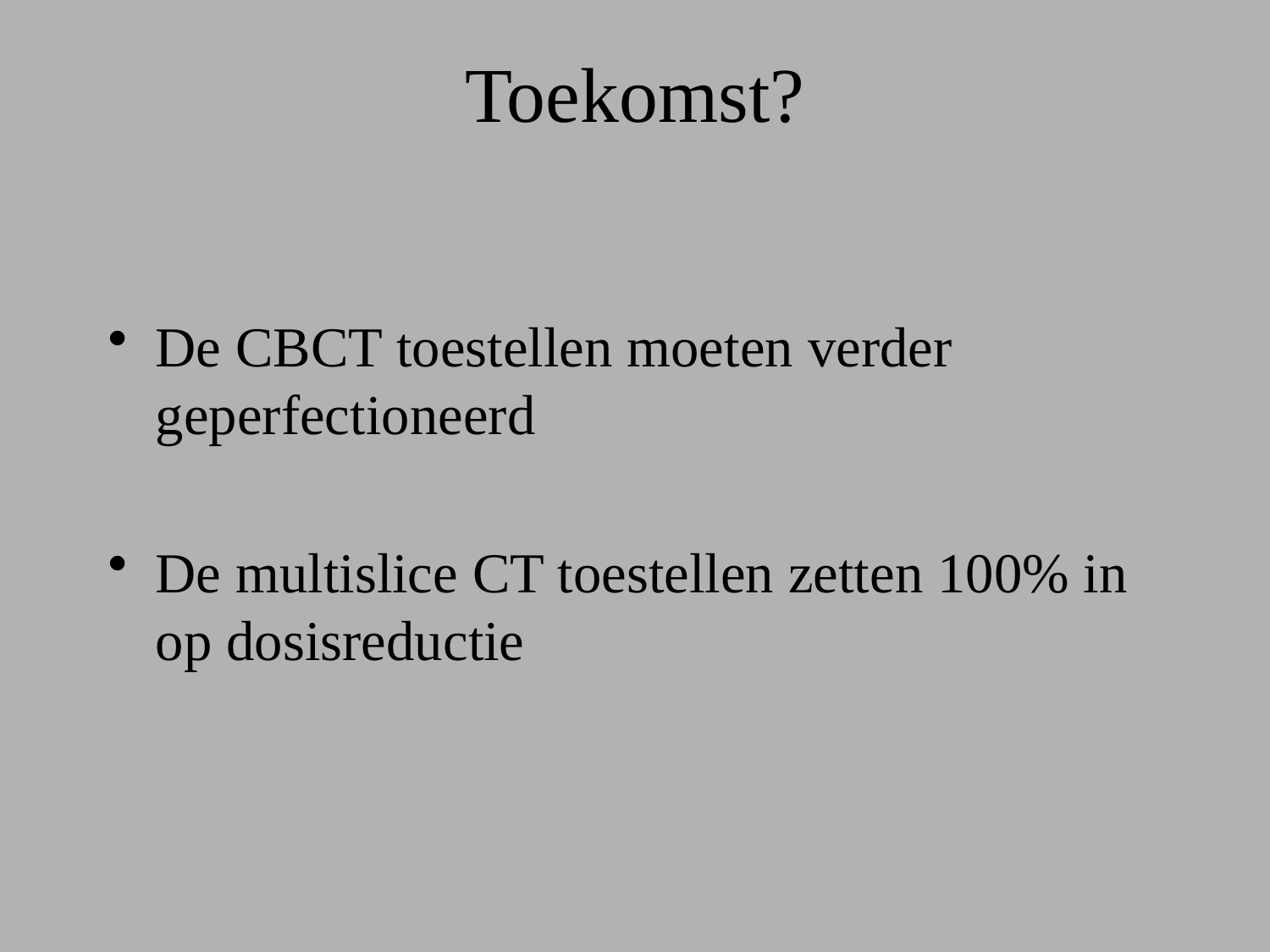

# Toekomst?
De CBCT toestellen moeten verder geperfectioneerd

De multislice CT toestellen zetten 100% in op dosisreductie